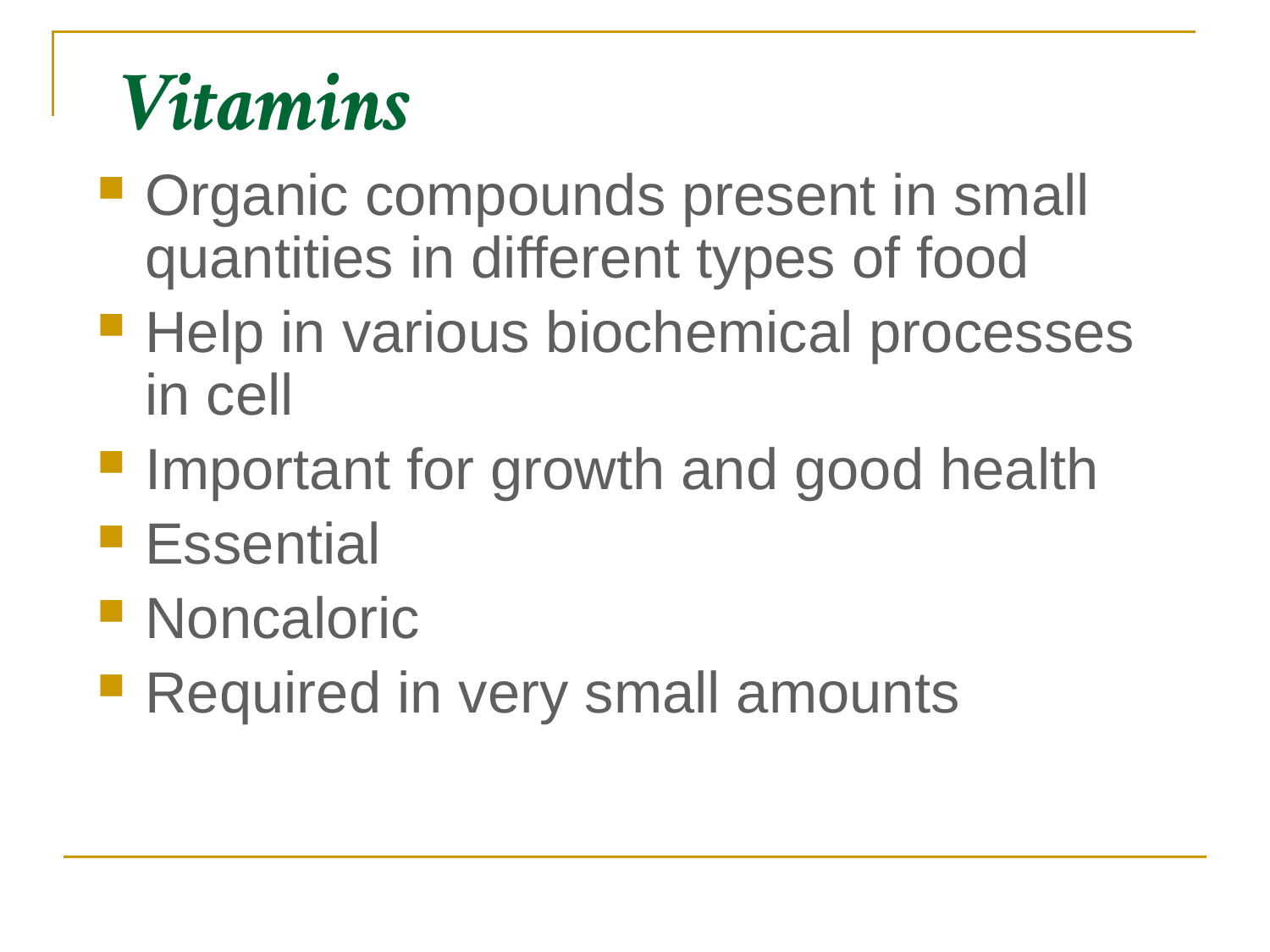

# Vitamins
Organic compounds present in small quantities in different types of food
Help in various biochemical processes in cell
Important for growth and good health
Essential
Noncaloric
Required in very small amounts